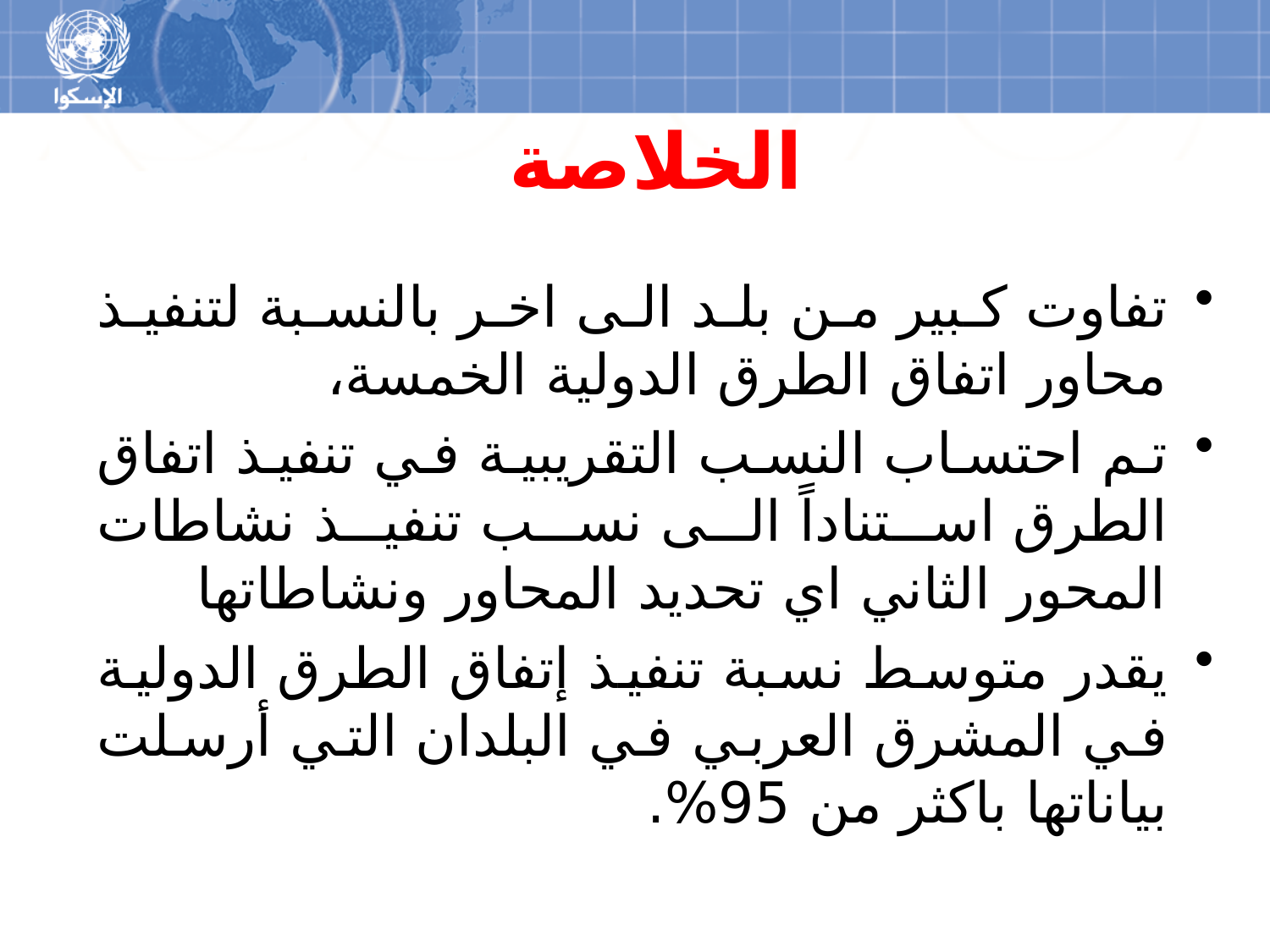

# الخلاصة
تفاوت كبير من بلد الى اخر بالنسبة لتنفيذ محاور اتفاق الطرق الدولية الخمسة،
تم احتساب النسب التقريبية في تنفيذ اتفاق الطرق استناداً الى نسب تنفيذ نشاطات المحور الثاني اي تحديد المحاور ونشاطاتها
يقدر متوسط نسبة تنفيذ إتفاق الطرق الدولية في المشرق العربي في البلدان التي أرسلت بياناتها باكثر من 95%.